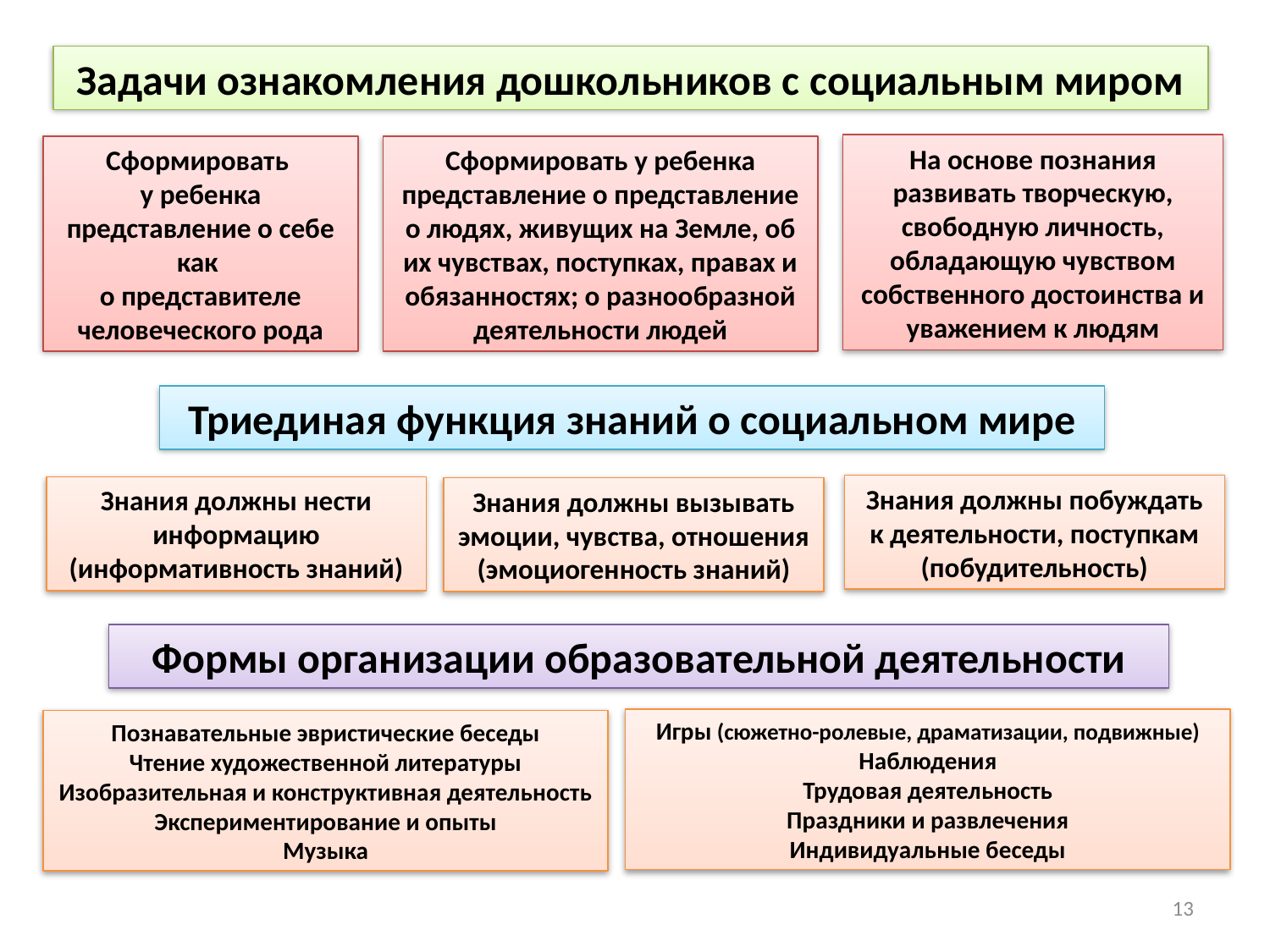

Задачи ознакомления дошкольников с социальным миром
На основе познания развивать творческую, свободную личность, обладающую чувством собственного достоинства и уважением к людям
Сформировать
у ребенка представление о себе как
о представителе человеческого рода
Сформировать у ребенка представление о представление о людях, живущих на Земле, об их чувствах, поступках, правах и обязанностях; о разнообразной деятельности людей
Триединая функция знаний о социальном мире
Знания должны побуждать к деятельности, поступкам (побудительность)
Знания должны нести информацию (информативность знаний)
Знания должны вызывать эмоции, чувства, отношения (эмоциогенность знаний)
Формы организации образовательной деятельности
Игры (сюжетно-ролевые, драматизации, подвижные)
Наблюдения
Трудовая деятельность
Праздники и развлечения
Индивидуальные беседы
Познавательные эвристические беседы
Чтение художественной литературы
Изобразительная и конструктивная деятельность
Экспериментирование и опыты
Музыка
13